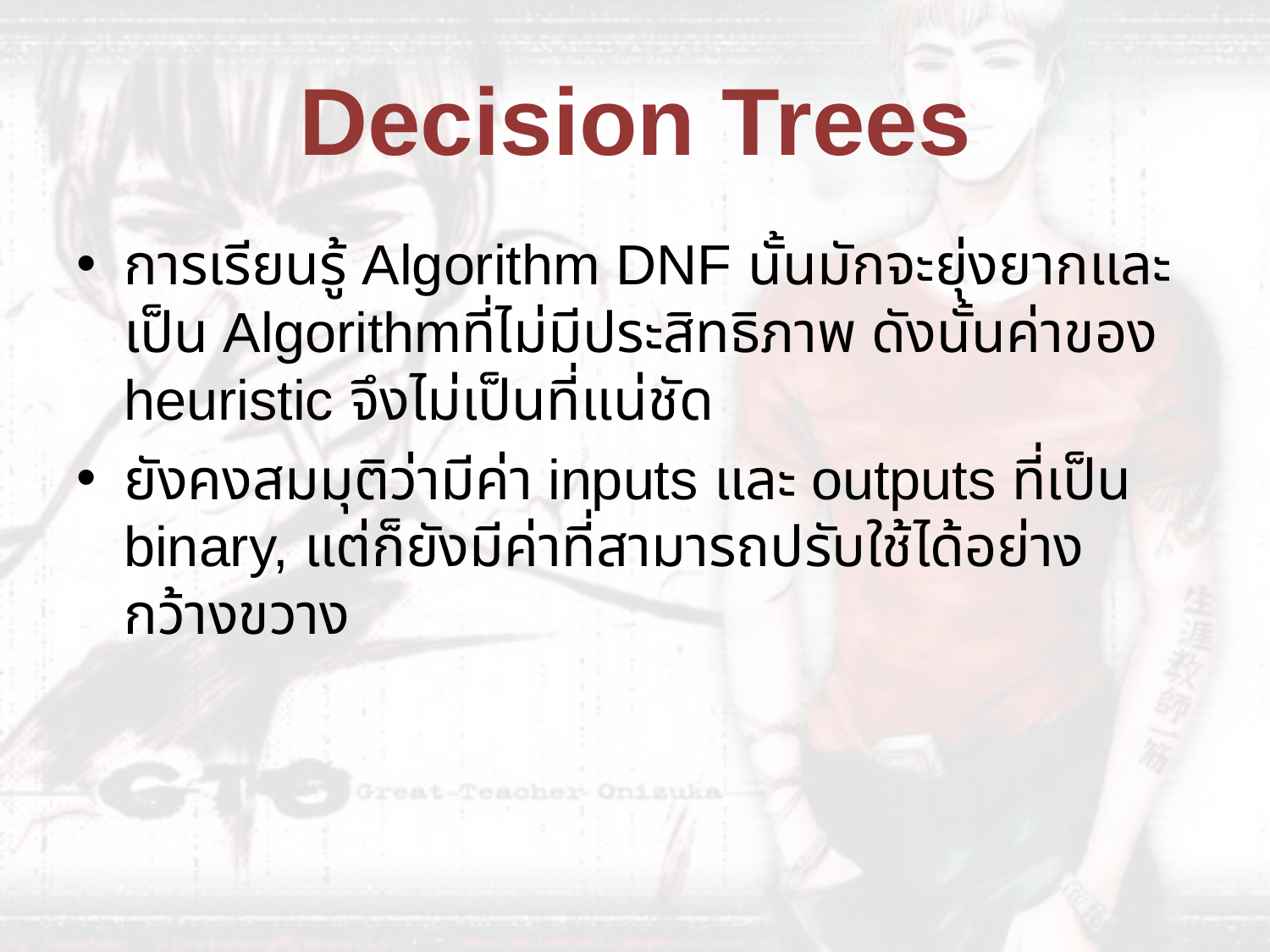

# Decision Trees
การเรียนรู้ Algorithm DNF นั้นมักจะยุ่งยากและเป็น Algorithmที่ไม่มีประสิทธิภาพ ดังนั้นค่าของ heuristic จึงไม่เป็นที่แน่ชัด
ยังคงสมมุติว่ามีค่า inputs และ outputs ที่เป็น binary, แต่ก็ยังมีค่าที่สามารถปรับใช้ได้อย่างกว้างขวาง